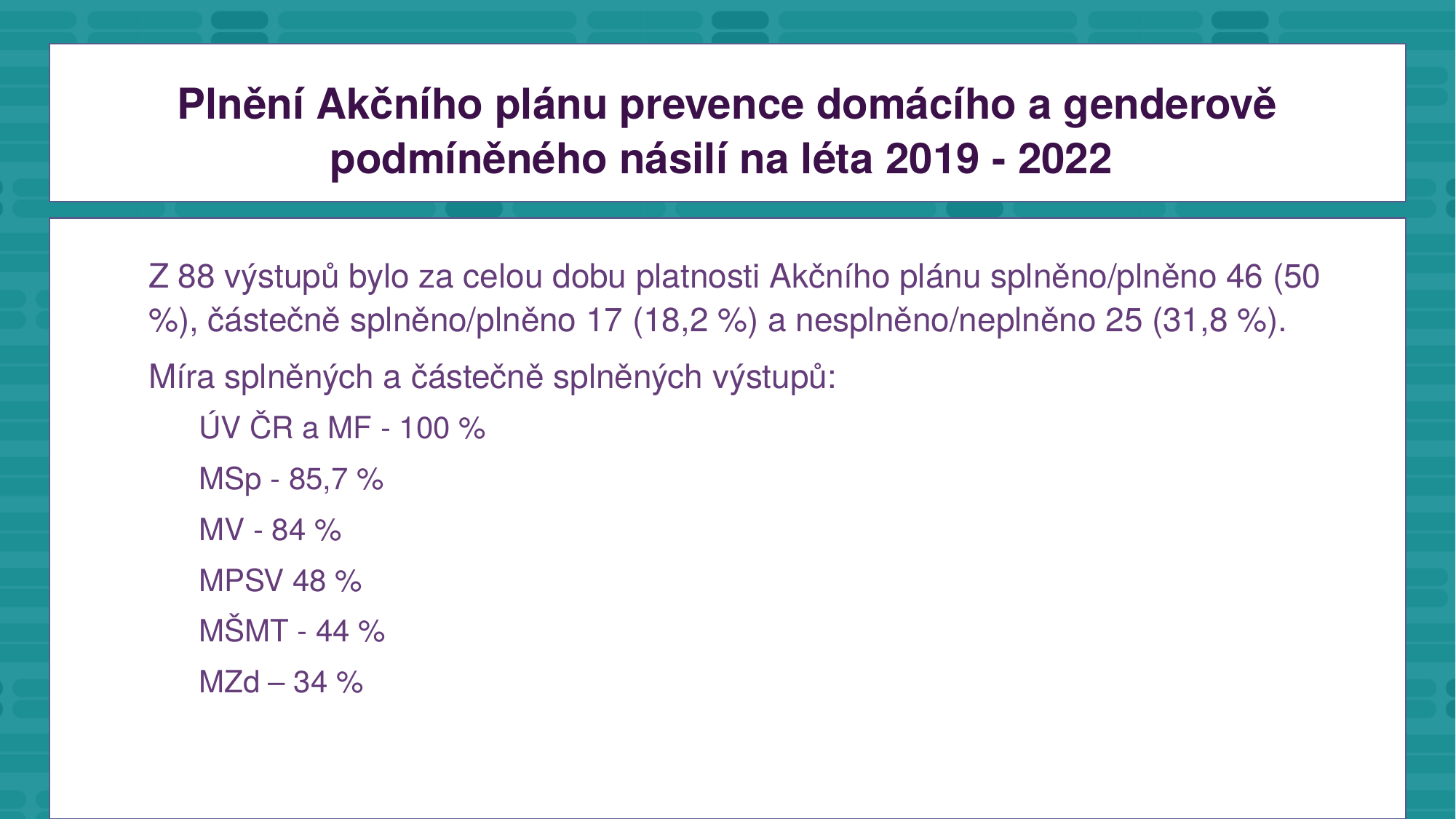

# Plnění Akčního plánu prevence domácího a genderově podmíněného násilí na léta 2019 - 2022
Z 88 výstupů bylo za celou dobu platnosti Akčního plánu splněno/plněno 46 (50 %), částečně splněno/plněno 17 (18,2 %) a nesplněno/neplněno 25 (31,8 %).
Míra splněných a částečně splněných výstupů:
ÚV ČR a MF - 100 %
MSp - 85,7 %
MV - 84 %
MPSV 48 %
MŠMT - 44 %
MZd – 34 %